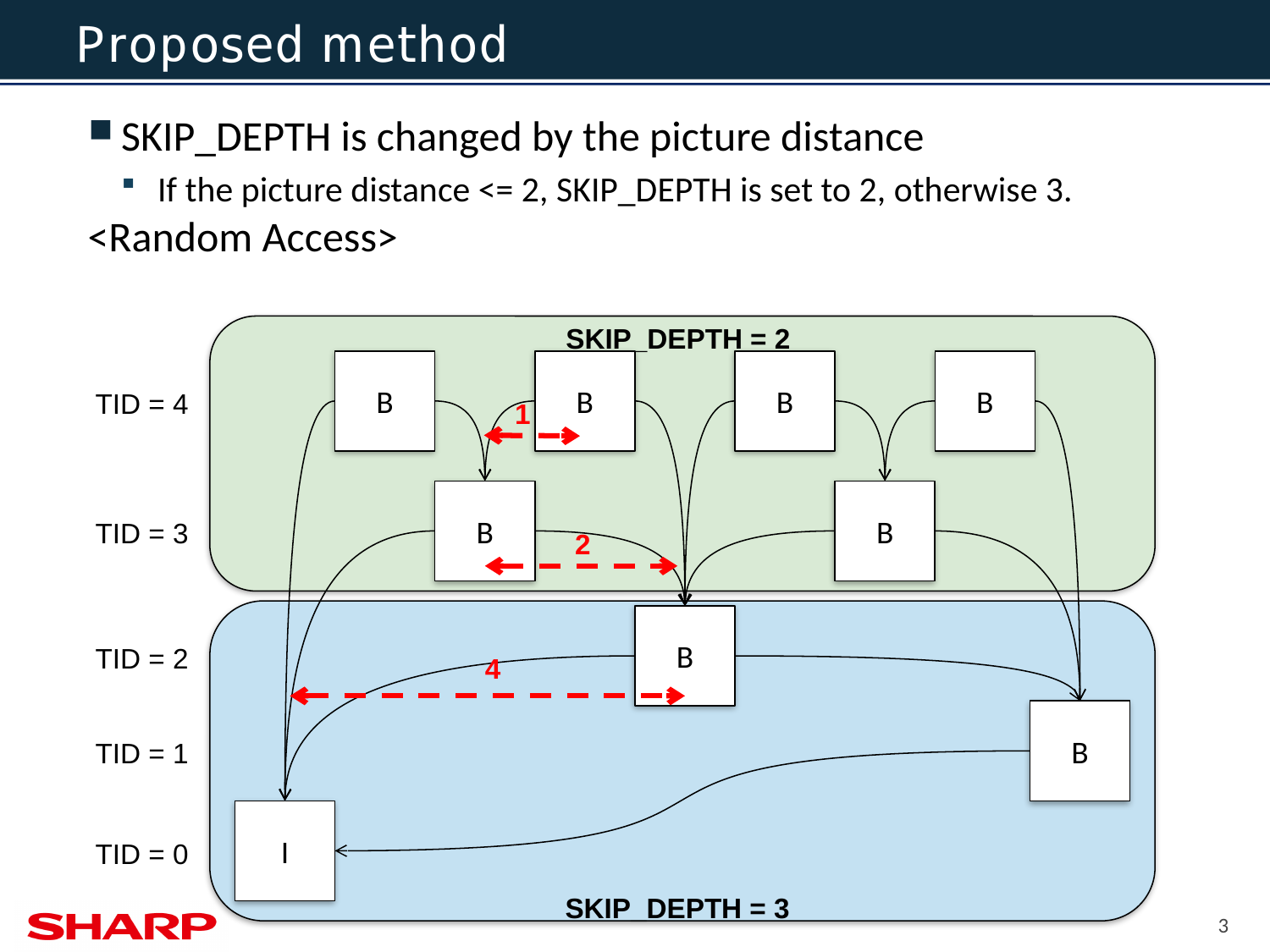

# Proposed method
SKIP_DEPTH is changed by the picture distance
If the picture distance <= 2, SKIP_DEPTH is set to 2, otherwise 3.
<Random Access>

SKIP_DEPTH = 2
B
B
B
B
TID = 4
1
B
B
TID = 3
2

B
TID = 2
4
B
TID = 1
I
TID = 0
SKIP_DEPTH = 3
3